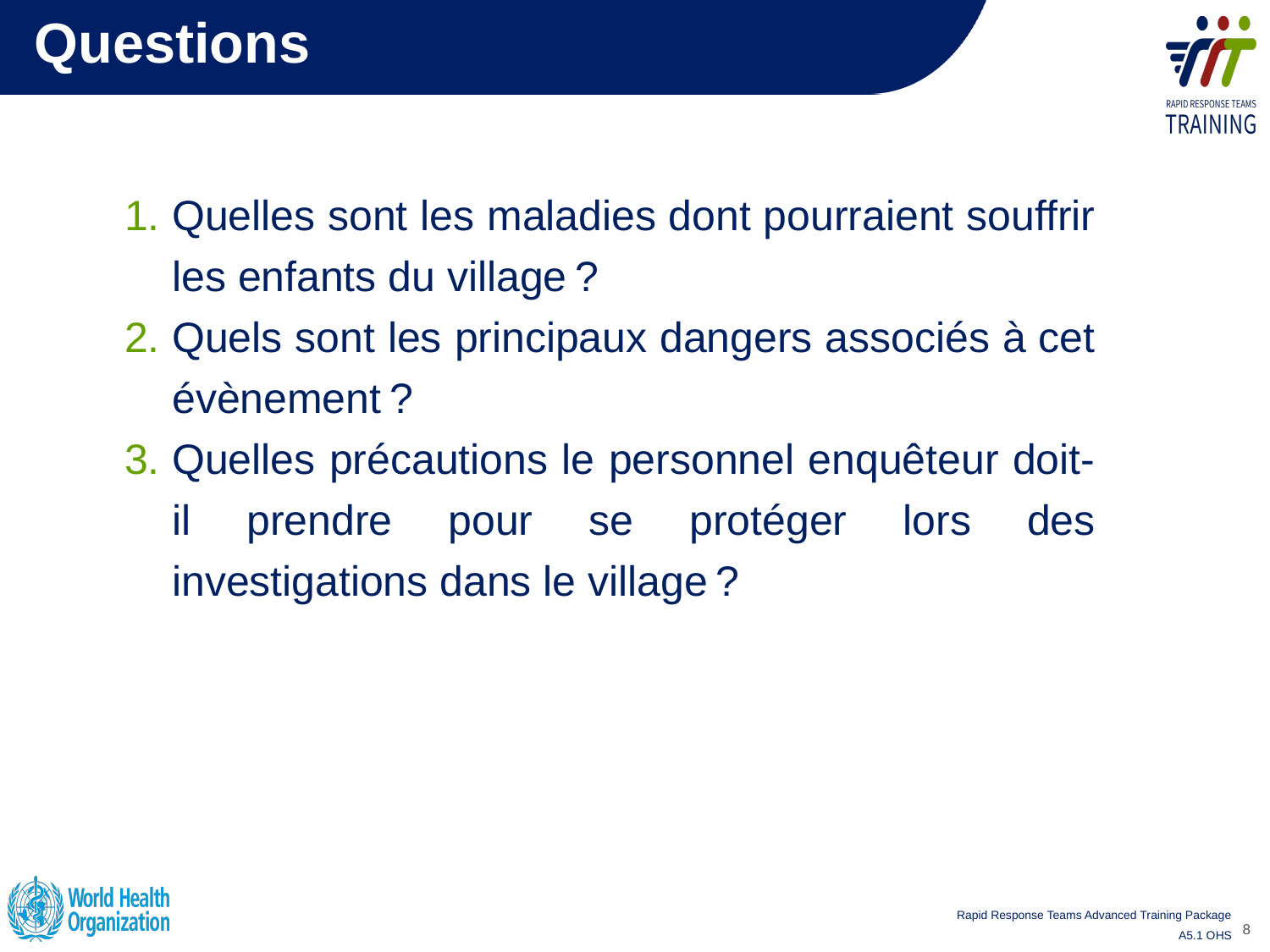

Questions
Quelles sont les maladies dont pourraient souffrir les enfants du village ?
Quels sont les principaux dangers associés à cet évènement ?
Quelles précautions le personnel enquêteur doit-il prendre pour se protéger lors des investigations dans le village ?